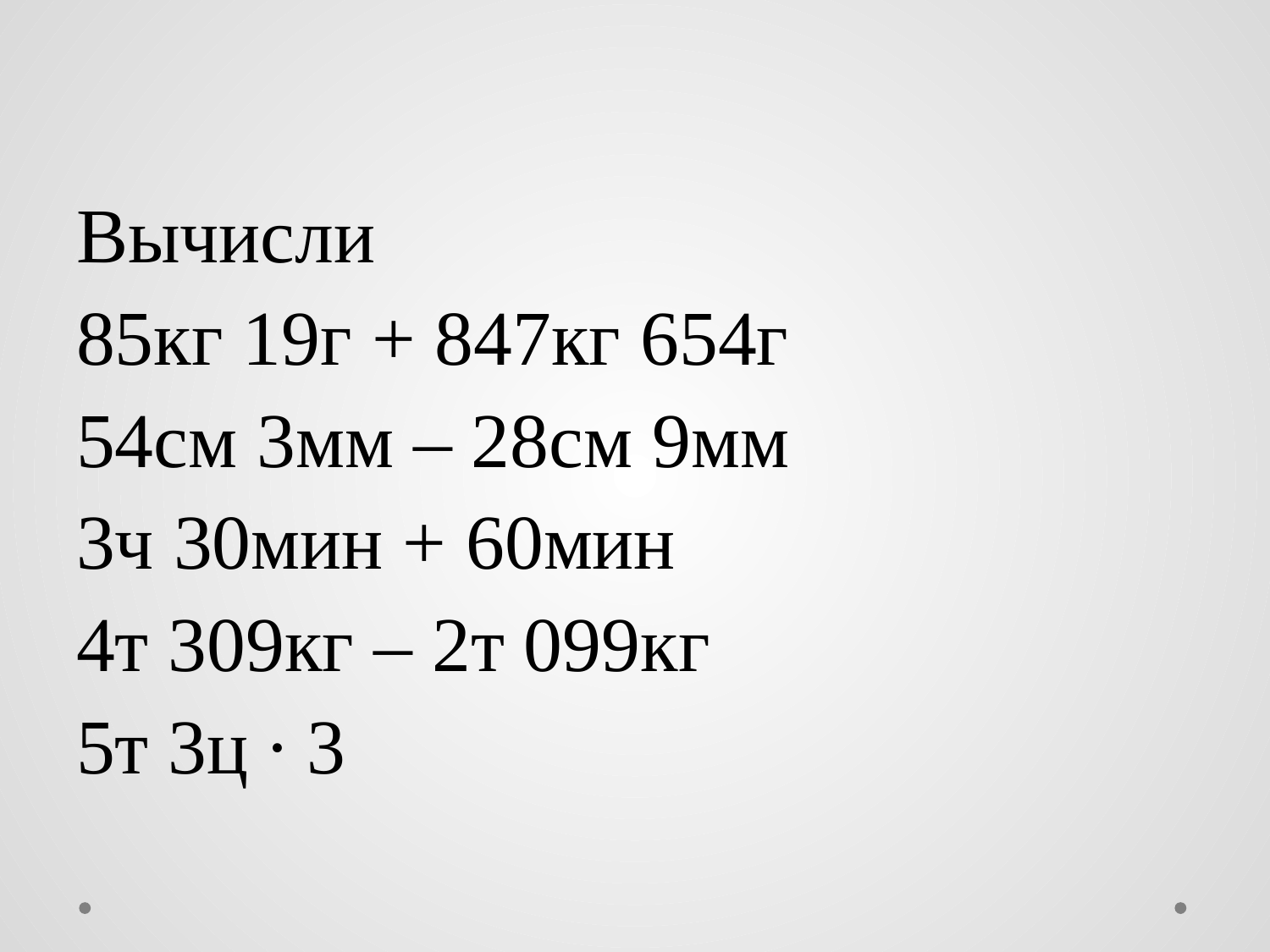

# Вычисли 85кг 19г + 847кг 654г 54см 3мм – 28см 9мм 3ч 30мин + 60мин 4т 309кг – 2т 099кг 5т 3ц ∙ 3